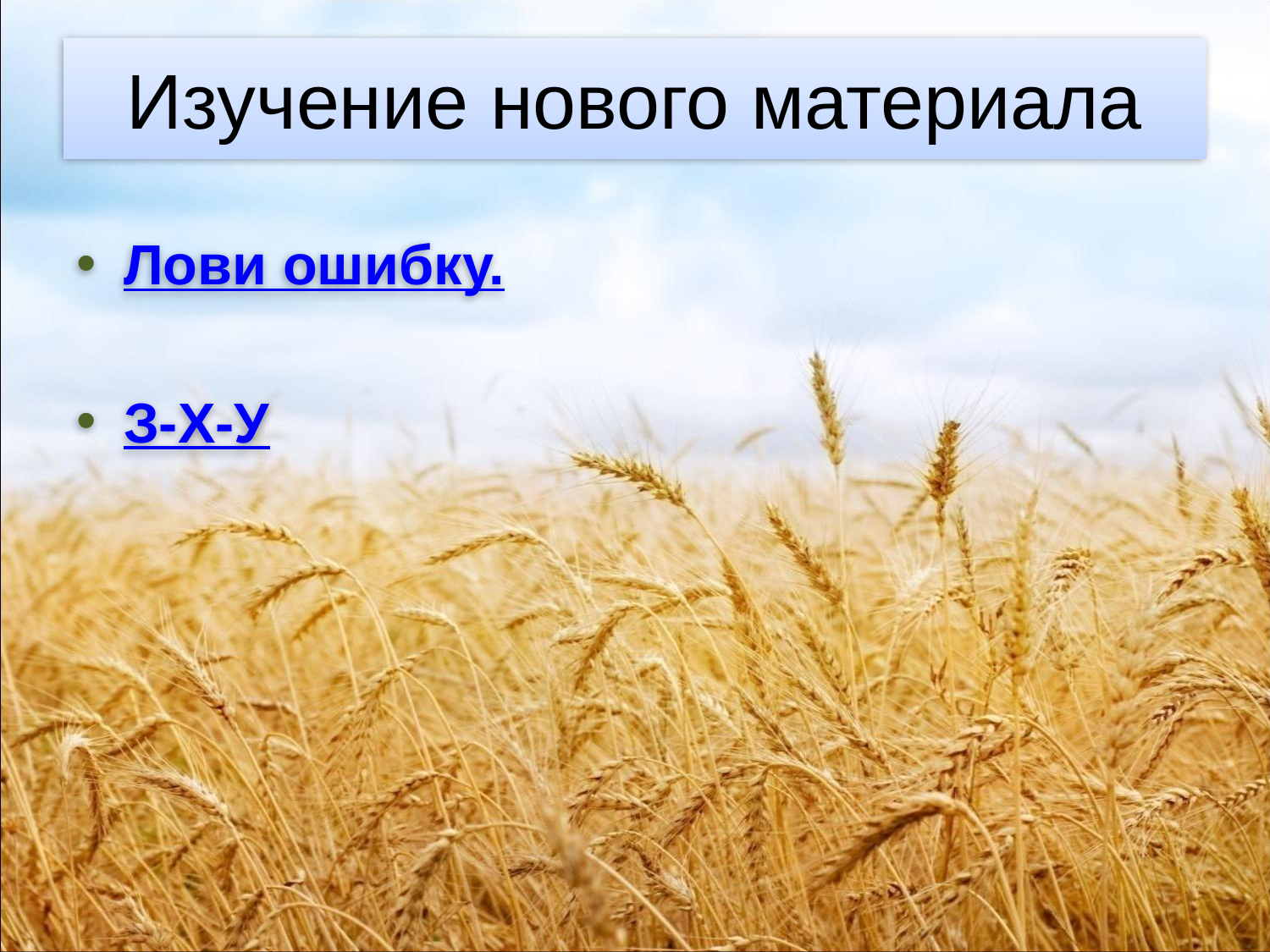

# Изучение нового материала
Лови ошибку.

З-Х-У